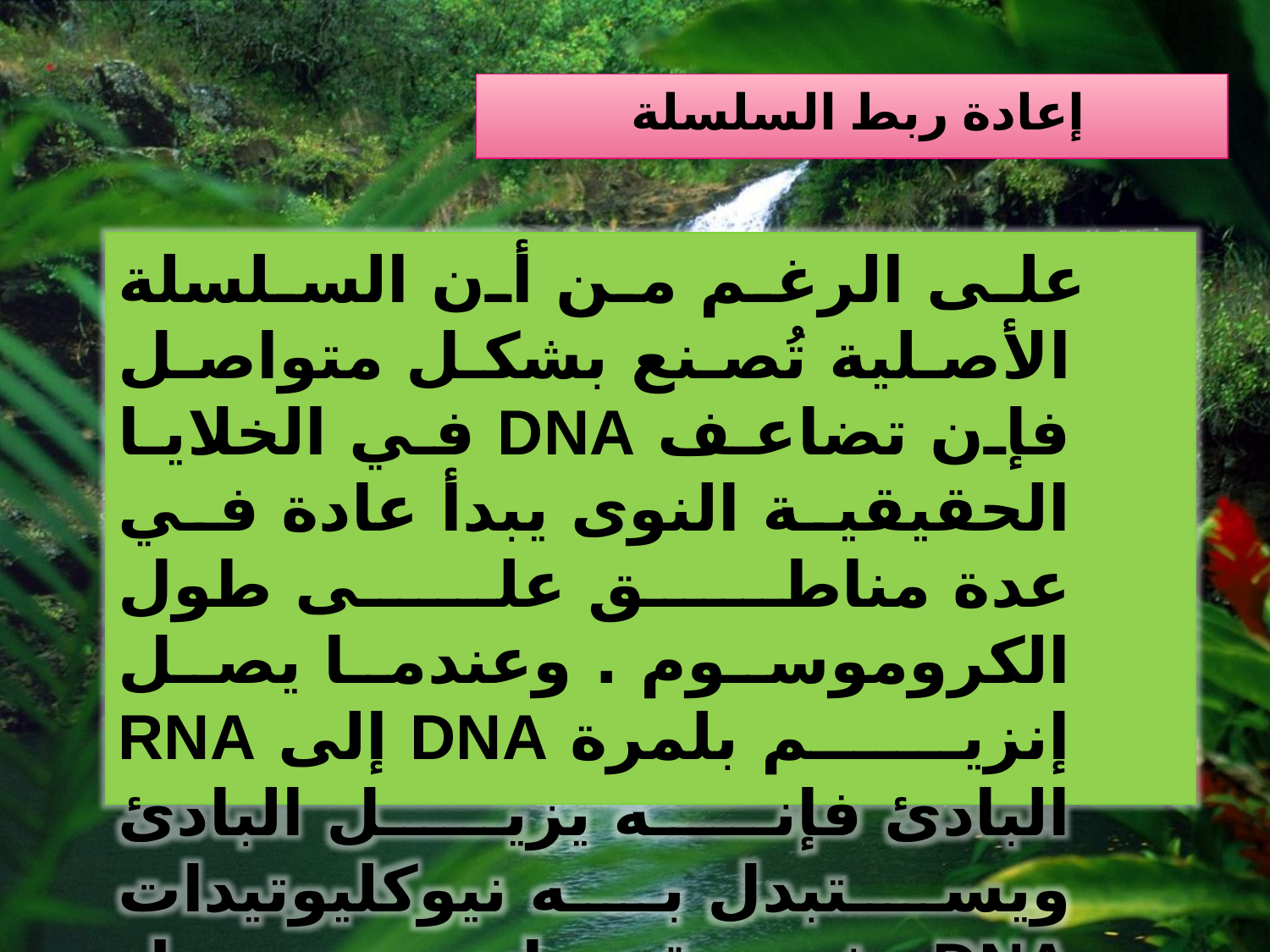

# إعادة ربط السلسلة
    على الرغم من أن السلسلة الأصلية تُصنع بشكل متواصل فإن تضاعف DNA في الخلايا الحقيقية النوى يبدأ عادة في عدة مناطق على طول الكروموسوم . وعندما يصل إنزيم بلمرة DNA إلى RNA البادئ فإنه يزيل البادئ ويستبدل به نيوكليوتيدات DNA . ثم يقوم إنزيم ربط  DNA بربط الجزأين..